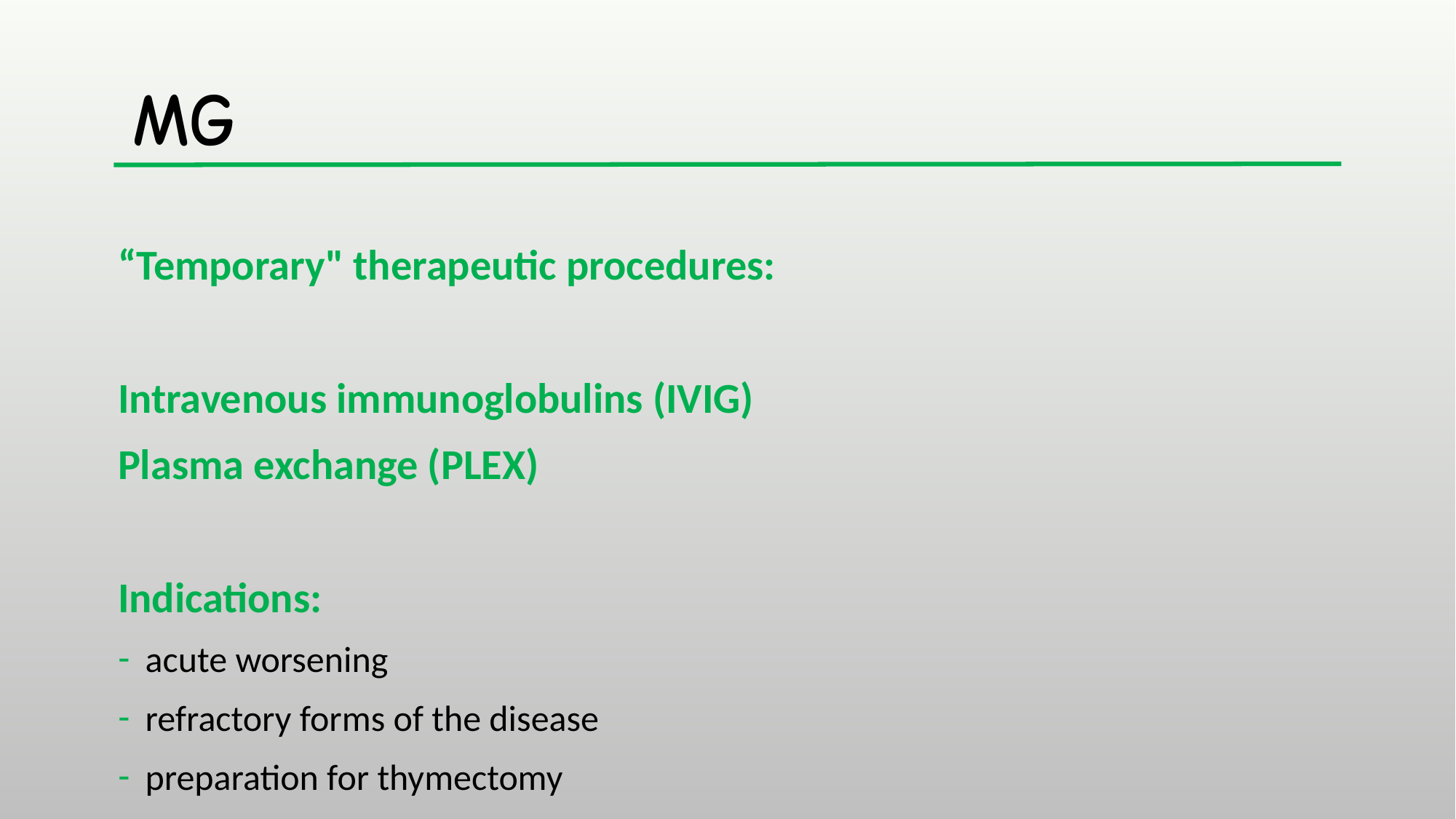

# MG
“Temporary" therapeutic procedures:

Intravenous immunoglobulins (IVIG)
Plasma exchange (PLEX)

Indications:
acute worsening
refractory forms of the disease
preparation for thymectomy